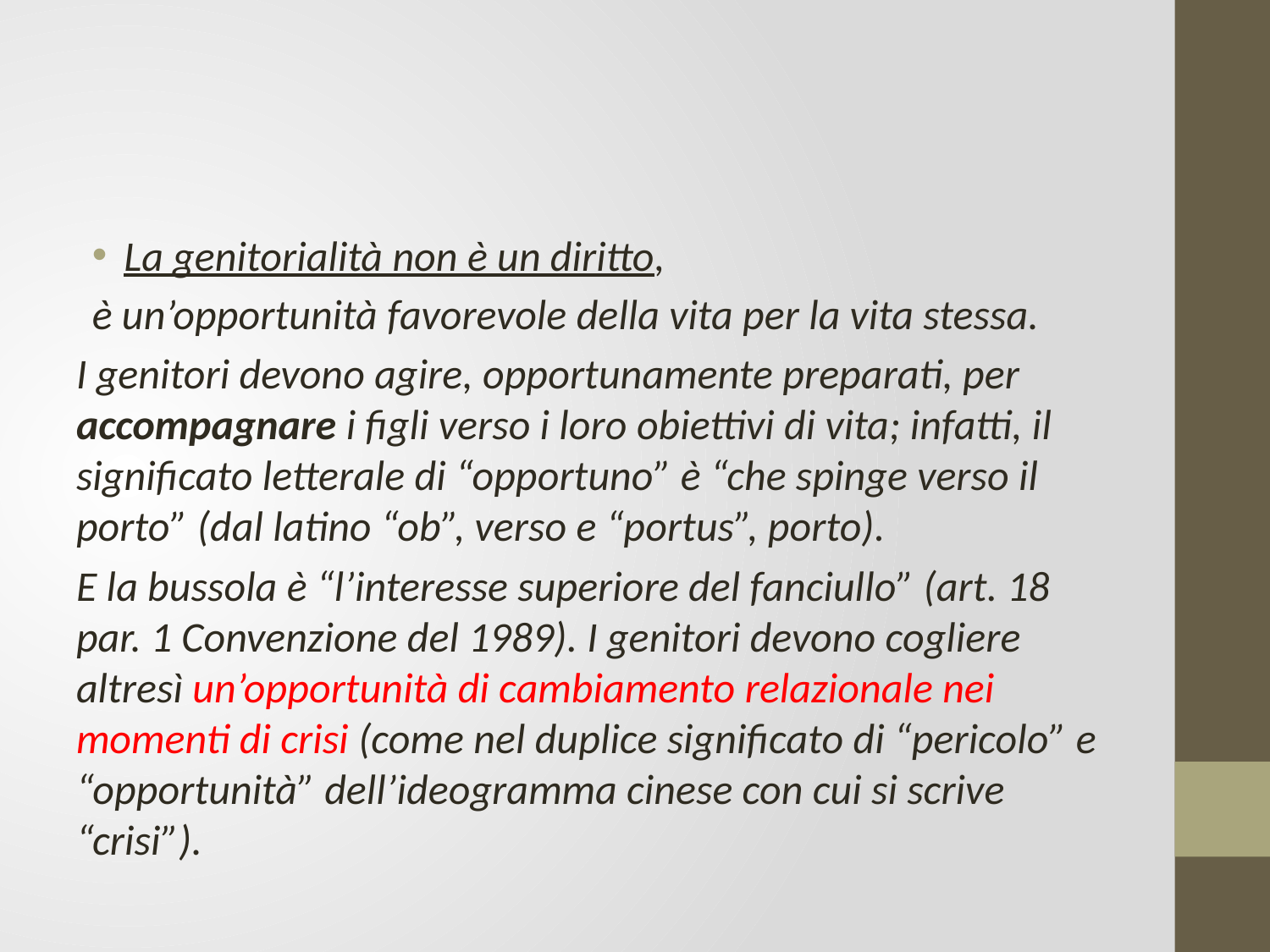

#
La genitorialità non è un diritto,
è un’opportunità favorevole della vita per la vita stessa.
I genitori devono agire, opportunamente preparati, per accompagnare i figli verso i loro obiettivi di vita; infatti, il significato letterale di “opportuno” è “che spinge verso il porto” (dal latino “ob”, verso e “portus”, porto).
E la bussola è “l’interesse superiore del fanciullo” (art. 18 par. 1 Convenzione del 1989). I genitori devono cogliere altresì un’opportunità di cambiamento relazionale nei momenti di crisi (come nel duplice significato di “pericolo” e “opportunità” dell’ideogramma cinese con cui si scrive “crisi”).